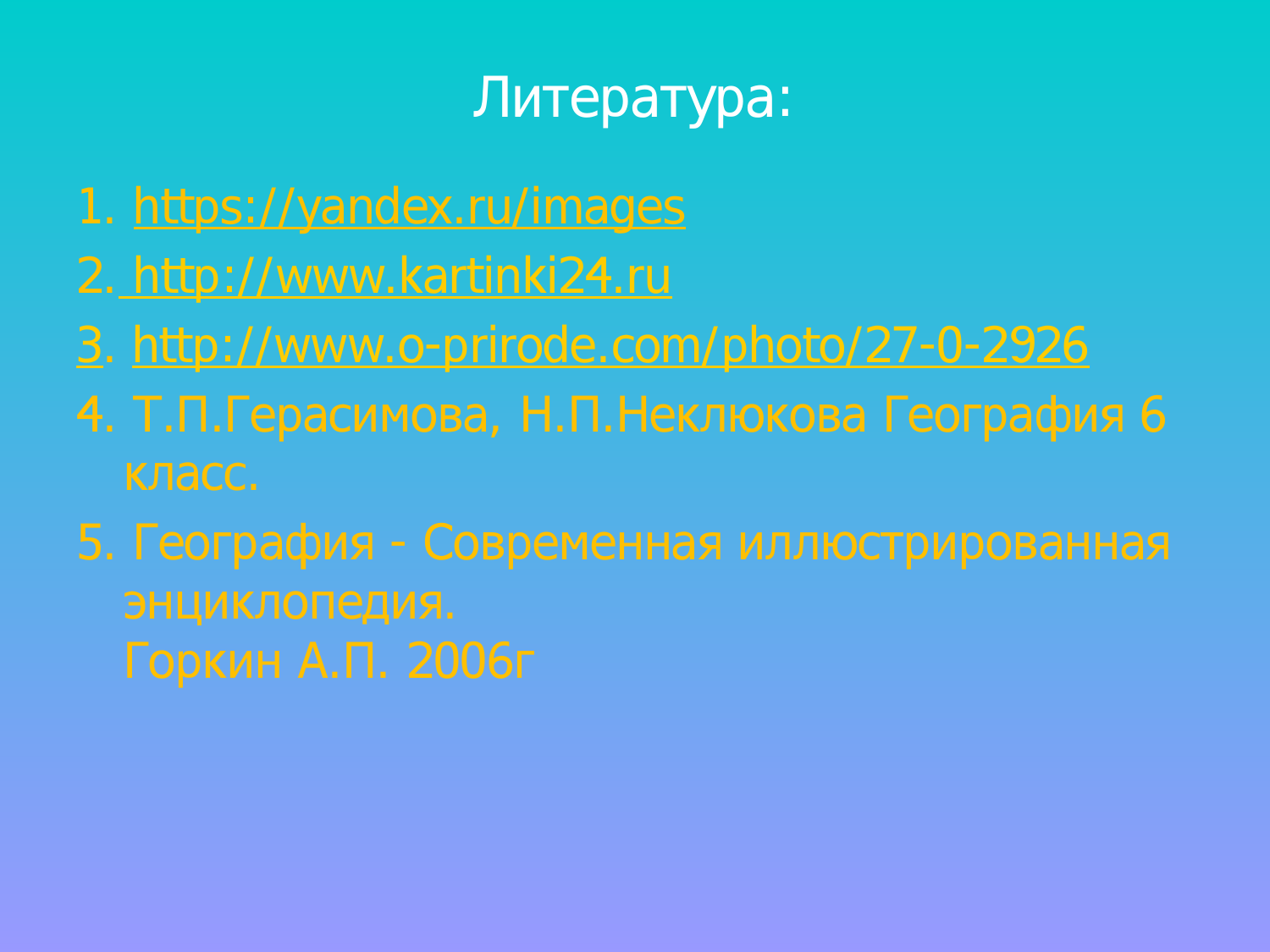

# Литература:
1. https://yandex.ru/images
2. http://www.kartinki24.ru
3. http://www.o-prirode.com/photo/27-0-2926
4. Т.П.Герасимова, Н.П.Неклюкова География 6 класс.
5. География - Современная иллюстрированная энциклопедия.
Горкин А.П. 2006г